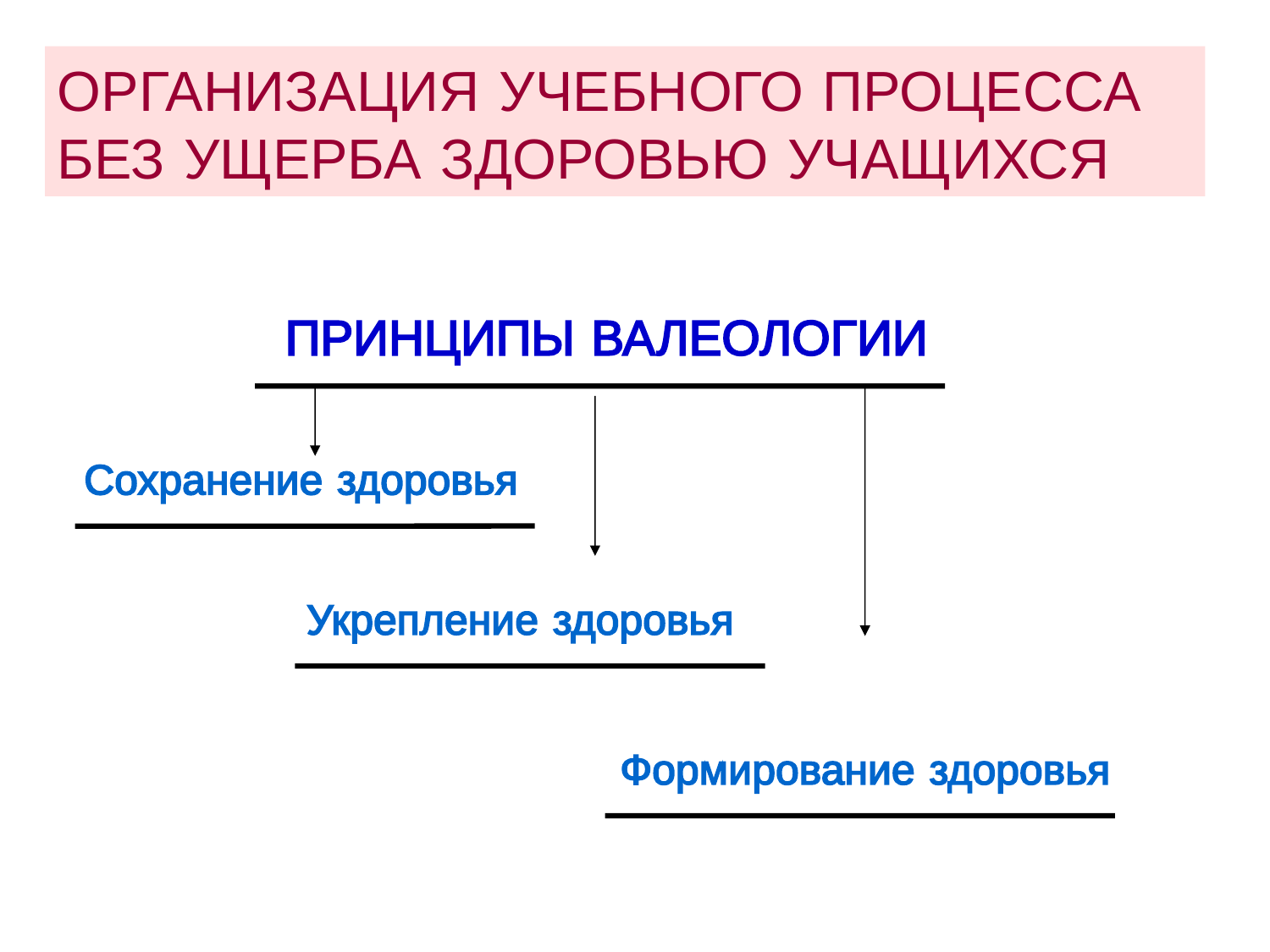

# Организация учебного процесса без ущерба здоровью учащихся

ПРИНЦИПЫ ВАЛЕОЛОГИИ

Сохранение здоровья

Укрепление здоровья

Формирование здоровья